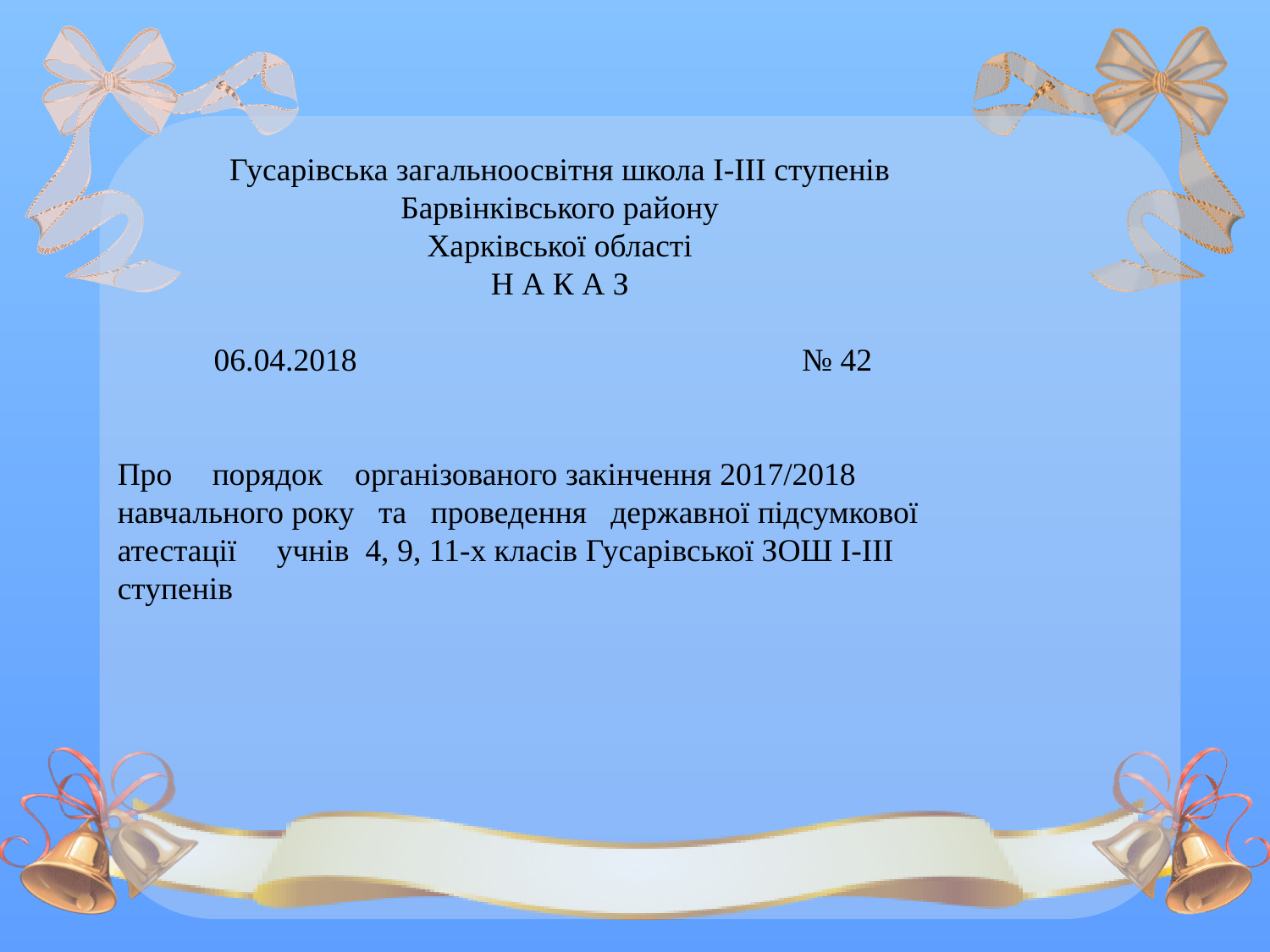

Гусарівська загальноосвітня школа І-ІІІ ступенів
Барвінківського району
Харківської області
Н А К А З

            06.04.2018			                      № 42

Про     порядок    організованого закінчення 2017/2018 навчального року   та   проведення   державної підсумкової   атестації     учнів  4, 9, 11-х класів Гусарівської ЗОШ І-ІІІ ступенів